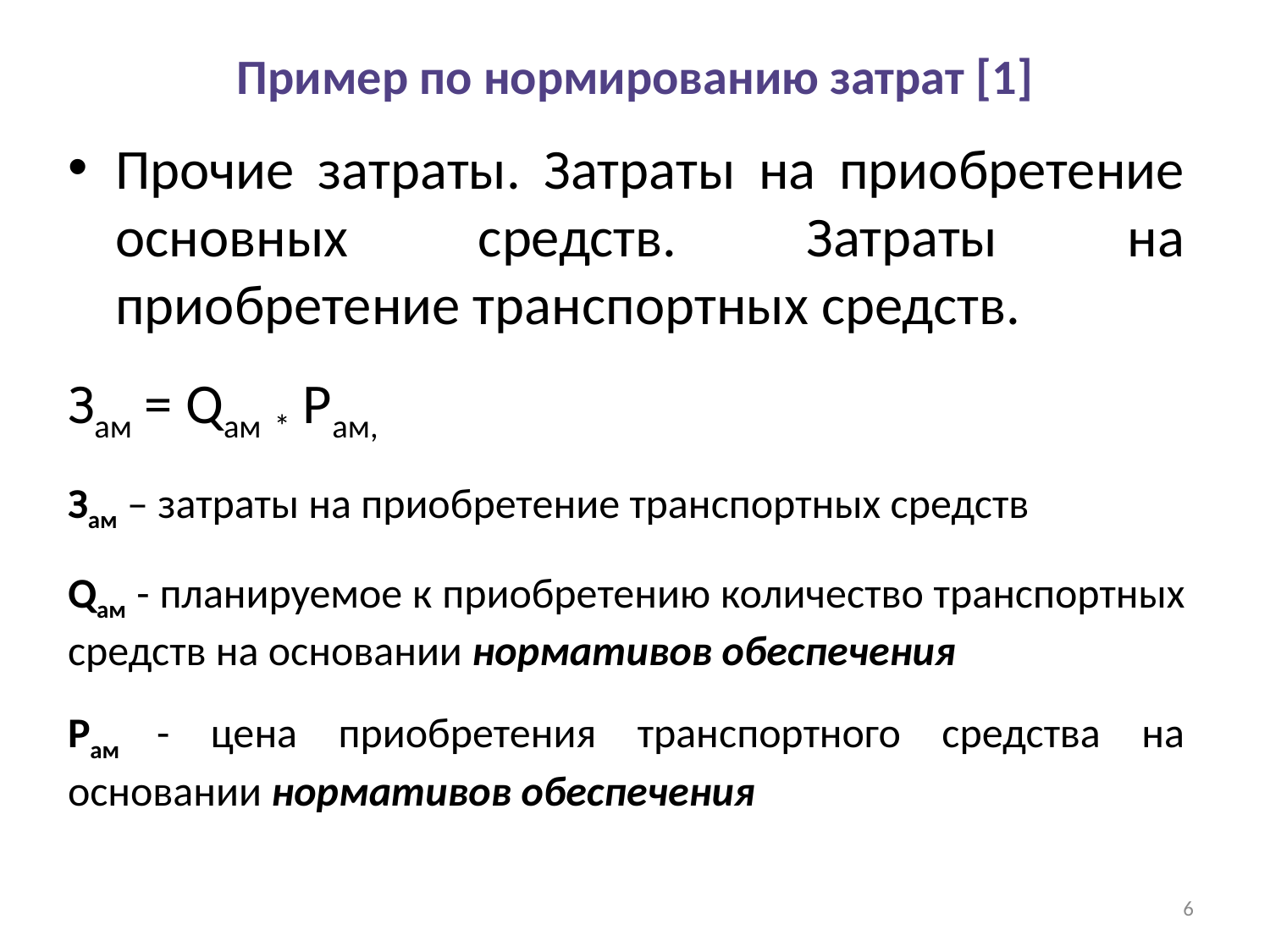

# Пример по нормированию затрат [1]
Прочие затраты. Затраты на приобретение основных средств. Затраты на приобретение транспортных средств.
Зам = Qам * Pам,
Зам – затраты на приобретение транспортных средств
Qам - планируемое к приобретению количество транспортных средств на основании нормативов обеспечения
Pам - цена приобретения транспортного средства на основании нормативов обеспечения
6